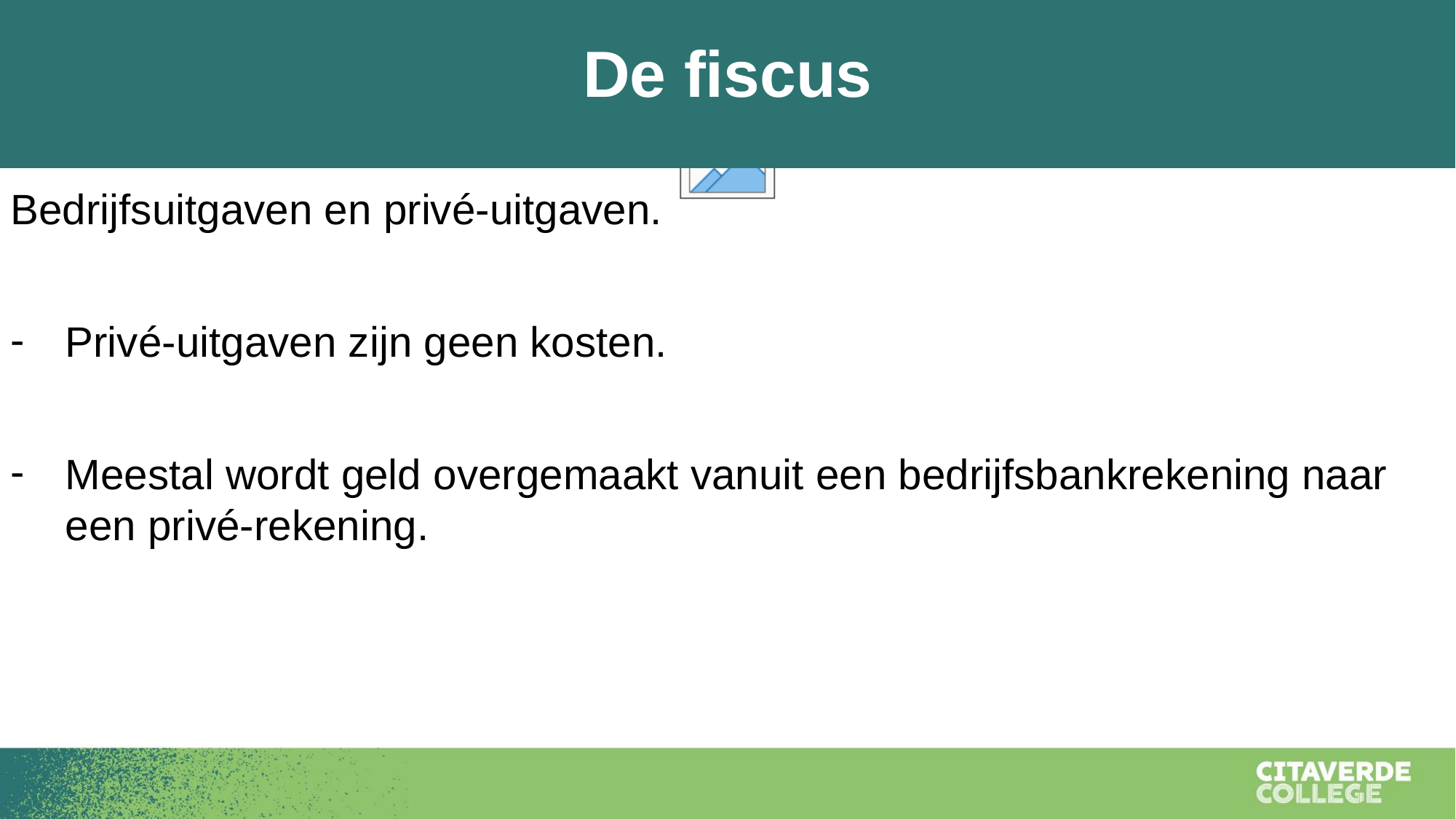

De fiscus
Bedrijfsuitgaven en privé-uitgaven.

Privé-uitgaven zijn geen kosten.

Meestal wordt geld overgemaakt vanuit een bedrijfsbankrekening naar een privé-rekening.